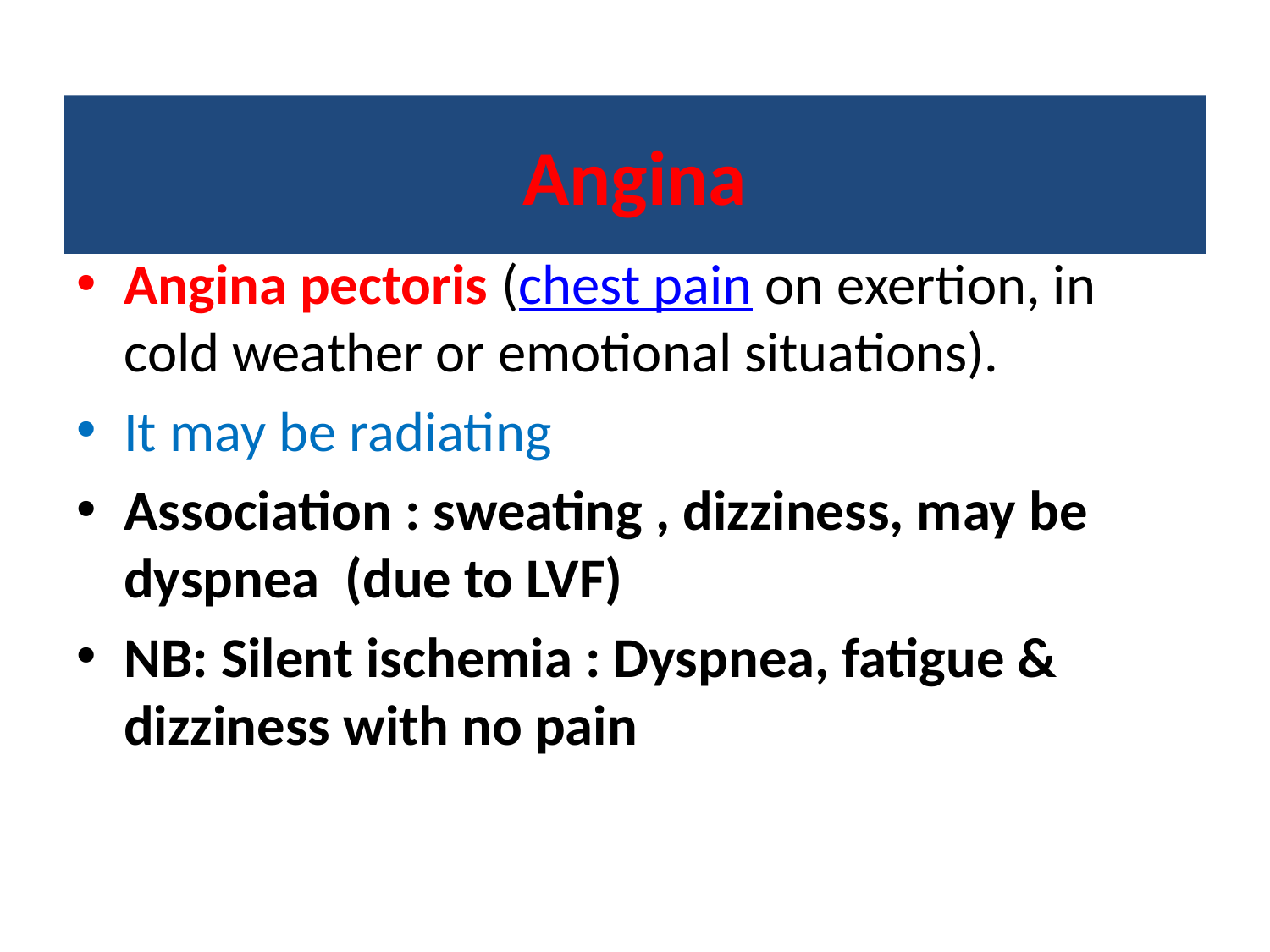

# Angina
Angina pectoris (chest pain on exertion, in cold weather or emotional situations).
It may be radiating
Association : sweating , dizziness, may be dyspnea  (due to LVF)
NB: Silent ischemia : Dyspnea, fatigue & dizziness with no pain